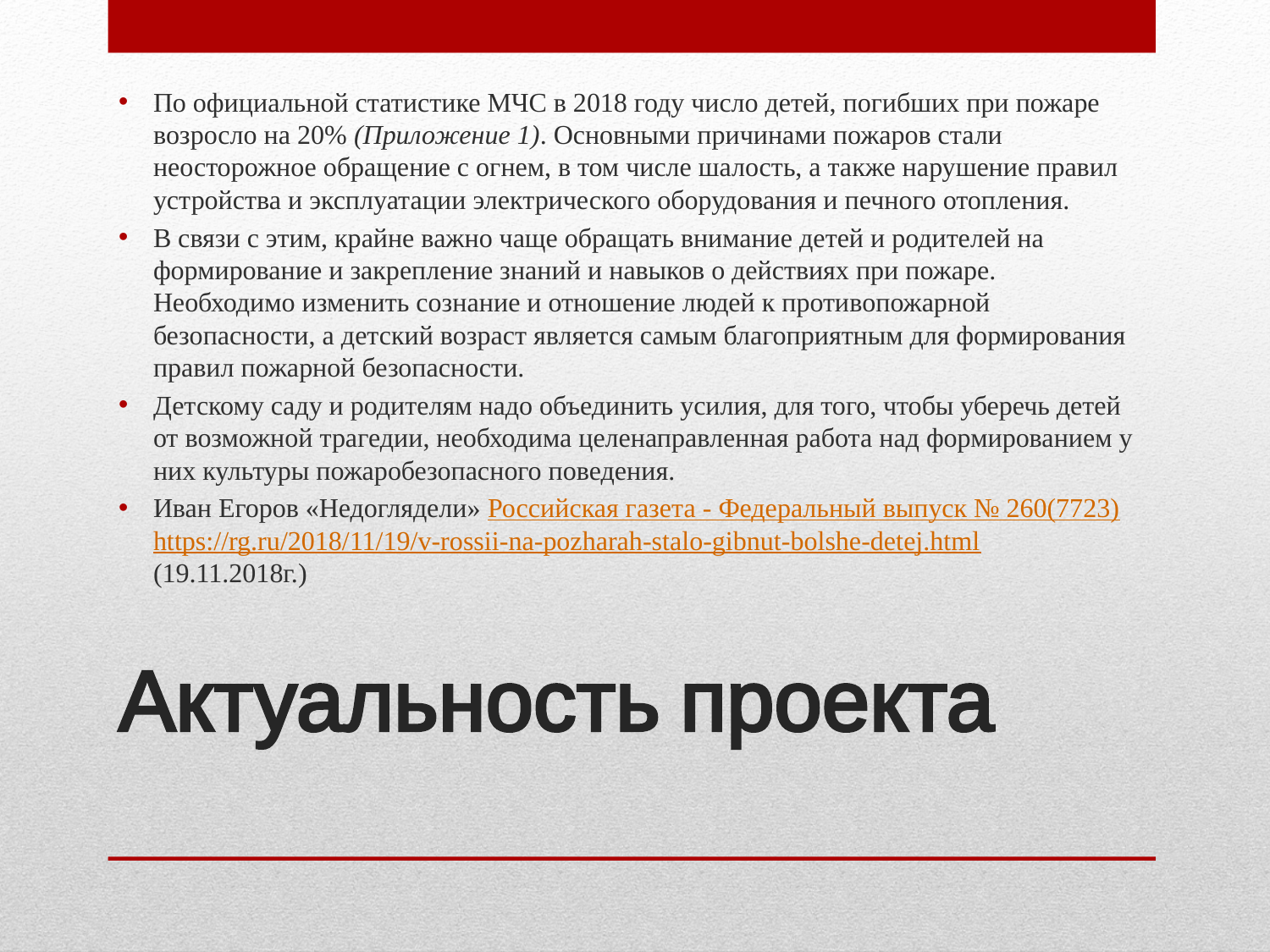

По официальной статистике МЧС в 2018 году число детей, погибших при пожаре возросло на 20% (Приложение 1). Основными причинами пожаров стали неосторожное обращение с огнем, в том числе шалость, а также нарушение правил устройства и эксплуатации электрического оборудования и печного отопления.
В связи с этим, крайне важно чаще обращать внимание детей и родителей на формирование и закрепление знаний и навыков о действиях при пожаре. Необходимо изменить сознание и отношение людей к противопожарной безопасности, а детский возраст является самым благоприятным для формирования правил пожарной безопасности.
Детскому саду и родителям надо объединить усилия, для того, чтобы уберечь детей от возможной трагедии, необходима целенаправленная работа над формированием у них культуры пожаробезопасного поведения.
Иван Егоров «Недоглядели» Российская газета - Федеральный выпуск № 260(7723) https://rg.ru/2018/11/19/v-rossii-na-pozharah-stalo-gibnut-bolshe-detej.html (19.11.2018г.)

# Актуальность проекта